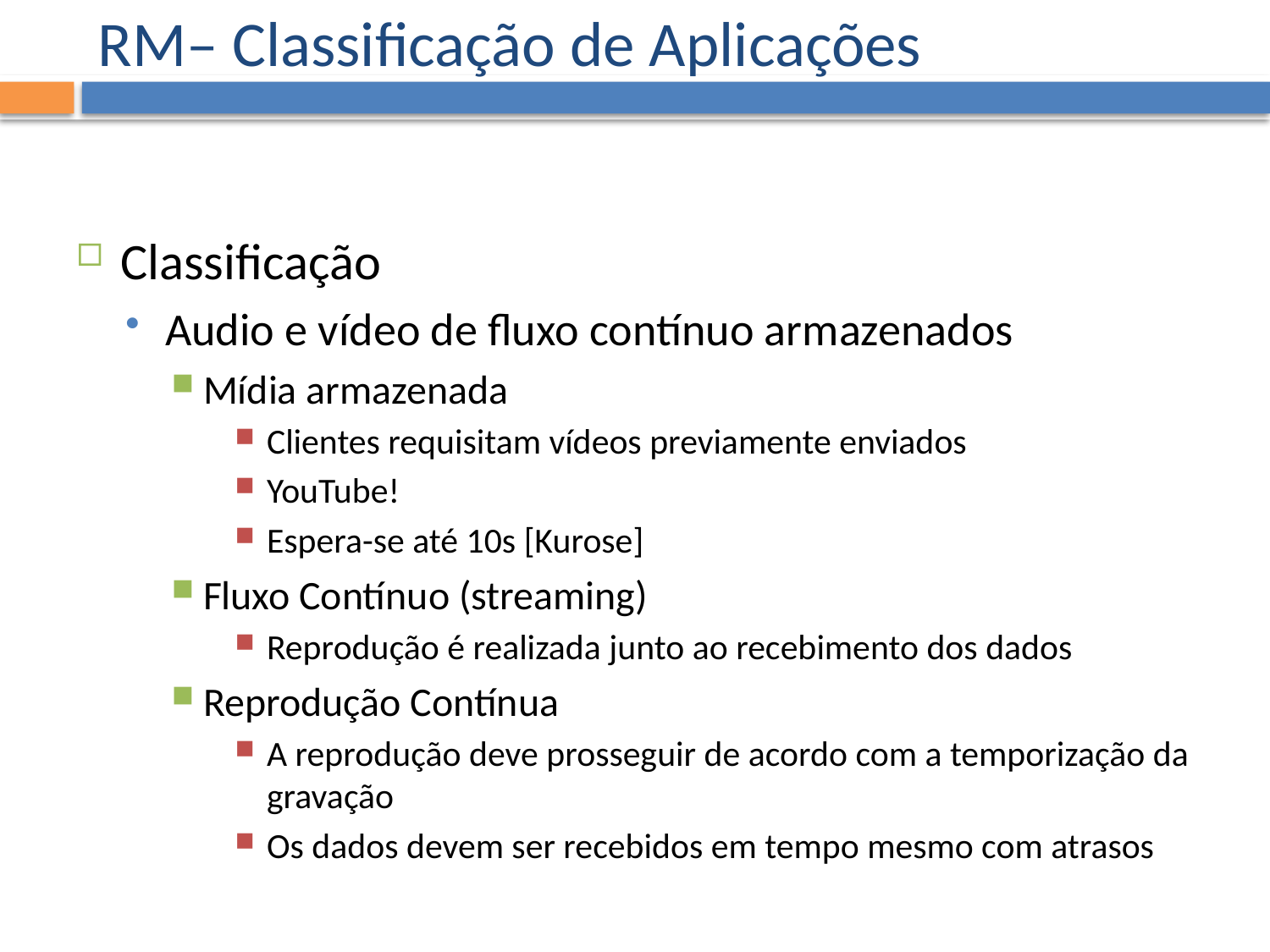

# RM– Classificação de Aplicações
Classificação
Audio e vídeo de fluxo contínuo armazenados
Mídia armazenada
Clientes requisitam vídeos previamente enviados
YouTube!
Espera-se até 10s [Kurose]
Fluxo Contínuo (streaming)
Reprodução é realizada junto ao recebimento dos dados
Reprodução Contínua
A reprodução deve prosseguir de acordo com a temporização da gravação
Os dados devem ser recebidos em tempo mesmo com atrasos